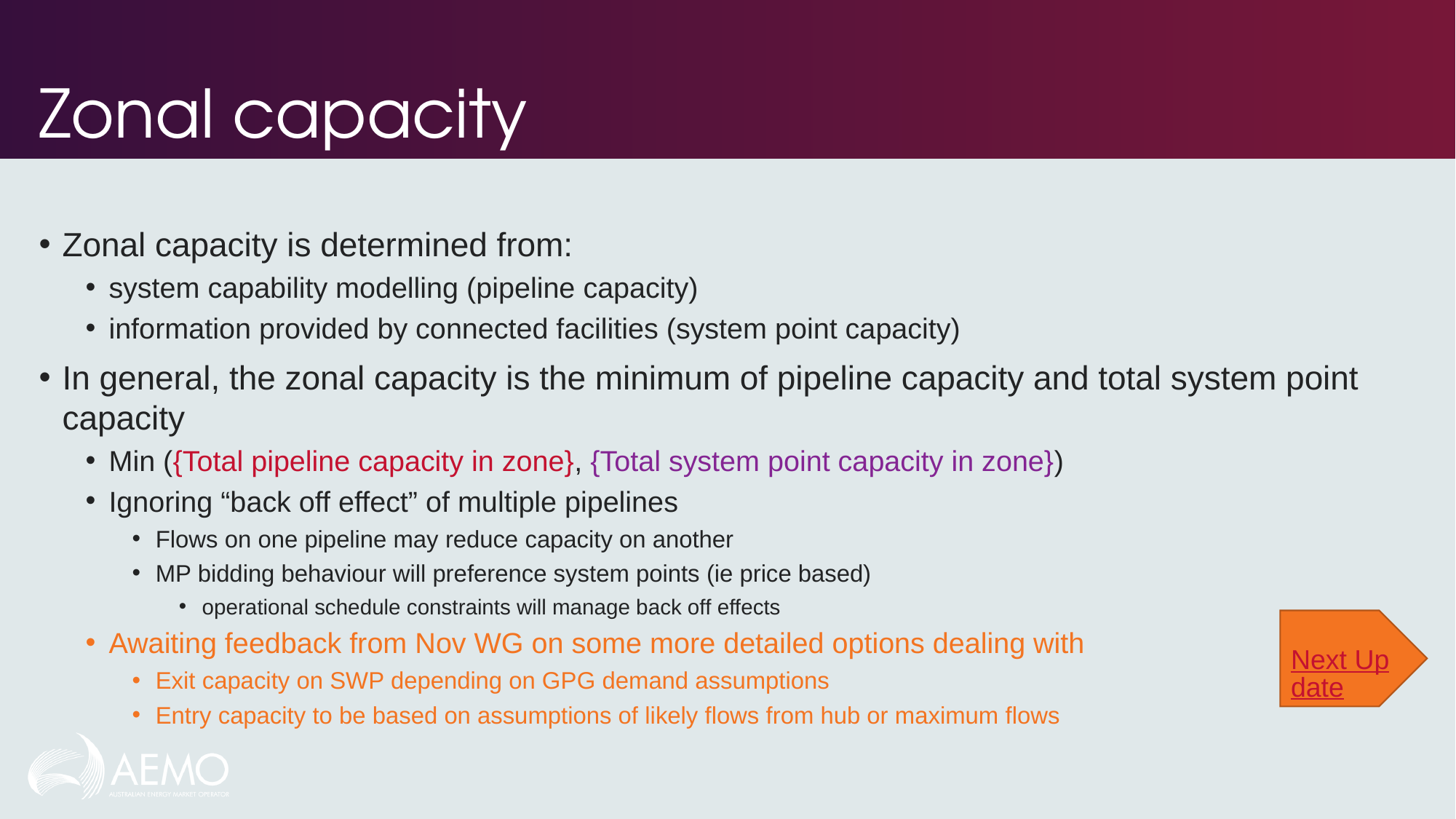

# Zonal capacity
Zonal capacity is determined from:
system capability modelling (pipeline capacity)
information provided by connected facilities (system point capacity)
In general, the zonal capacity is the minimum of pipeline capacity and total system point capacity
Min ({Total pipeline capacity in zone}, {Total system point capacity in zone})
Ignoring “back off effect” of multiple pipelines
Flows on one pipeline may reduce capacity on another
MP bidding behaviour will preference system points (ie price based)
operational schedule constraints will manage back off effects
Awaiting feedback from Nov WG on some more detailed options dealing with
Exit capacity on SWP depending on GPG demand assumptions
Entry capacity to be based on assumptions of likely flows from hub or maximum flows

Next Update